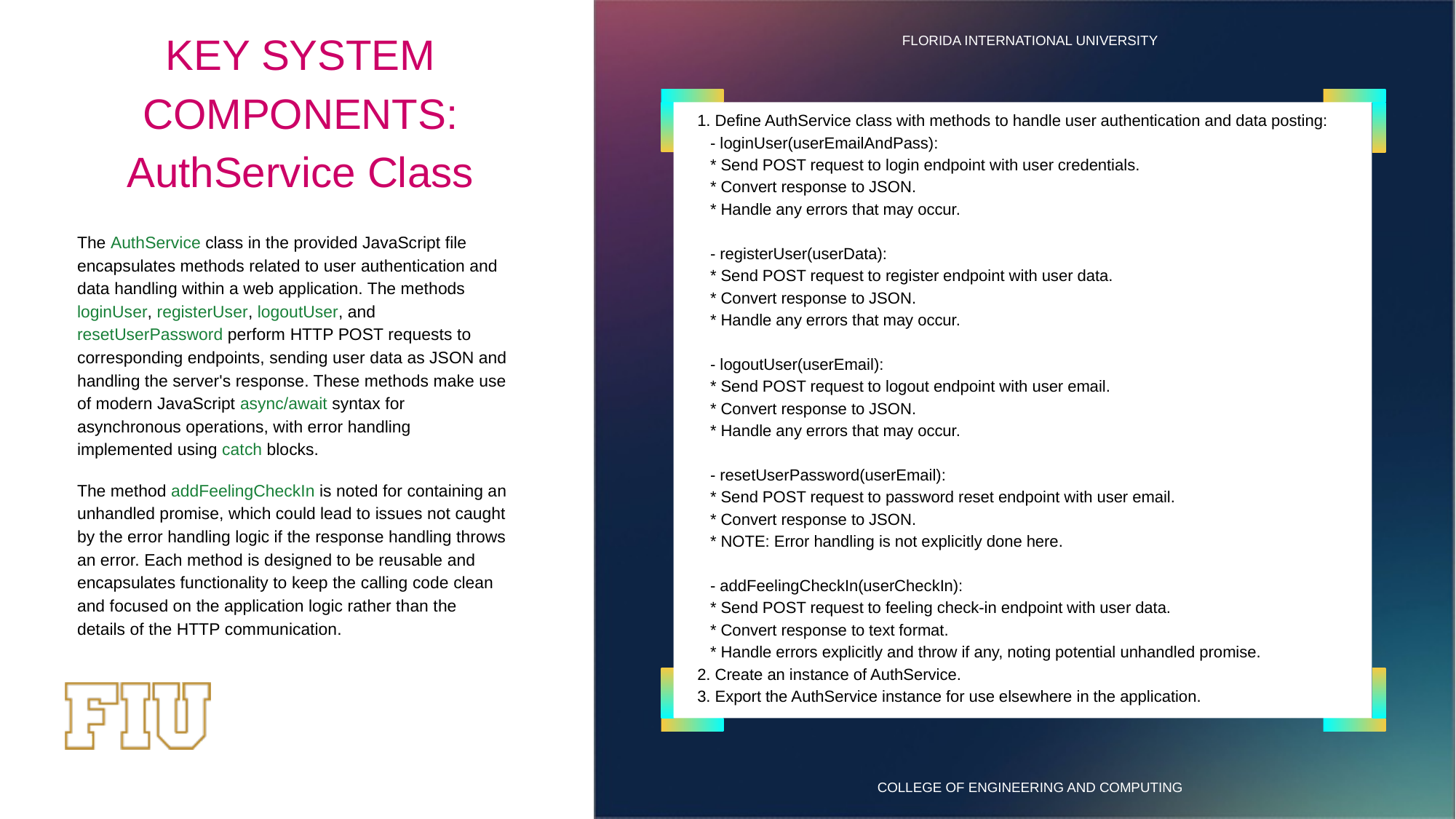

# KEY SYSTEM COMPONENTS:
AuthService Class
1. Define AuthService class with methods to handle user authentication and data posting:
   - loginUser(userEmailAndPass):
 	* Send POST request to login endpoint with user credentials.
 	* Convert response to JSON.
 	* Handle any errors that may occur.

   - registerUser(userData):
 	* Send POST request to register endpoint with user data.
 	* Convert response to JSON.
 	* Handle any errors that may occur.

   - logoutUser(userEmail):
 	* Send POST request to logout endpoint with user email.
 	* Convert response to JSON.
 	* Handle any errors that may occur.

   - resetUserPassword(userEmail):
 	* Send POST request to password reset endpoint with user email.
 	* Convert response to JSON.
 	* NOTE: Error handling is not explicitly done here.

   - addFeelingCheckIn(userCheckIn):
 	* Send POST request to feeling check-in endpoint with user data.
 	* Convert response to text format.
 	* Handle errors explicitly and throw if any, noting potential unhandled promise.
2. Create an instance of AuthService.
3. Export the AuthService instance for use elsewhere in the application.
The AuthService class in the provided JavaScript file encapsulates methods related to user authentication and data handling within a web application. The methods loginUser, registerUser, logoutUser, and resetUserPassword perform HTTP POST requests to corresponding endpoints, sending user data as JSON and handling the server's response. These methods make use of modern JavaScript async/await syntax for asynchronous operations, with error handling implemented using catch blocks.
The method addFeelingCheckIn is noted for containing an unhandled promise, which could lead to issues not caught by the error handling logic if the response handling throws an error. Each method is designed to be reusable and encapsulates functionality to keep the calling code clean and focused on the application logic rather than the details of the HTTP communication.